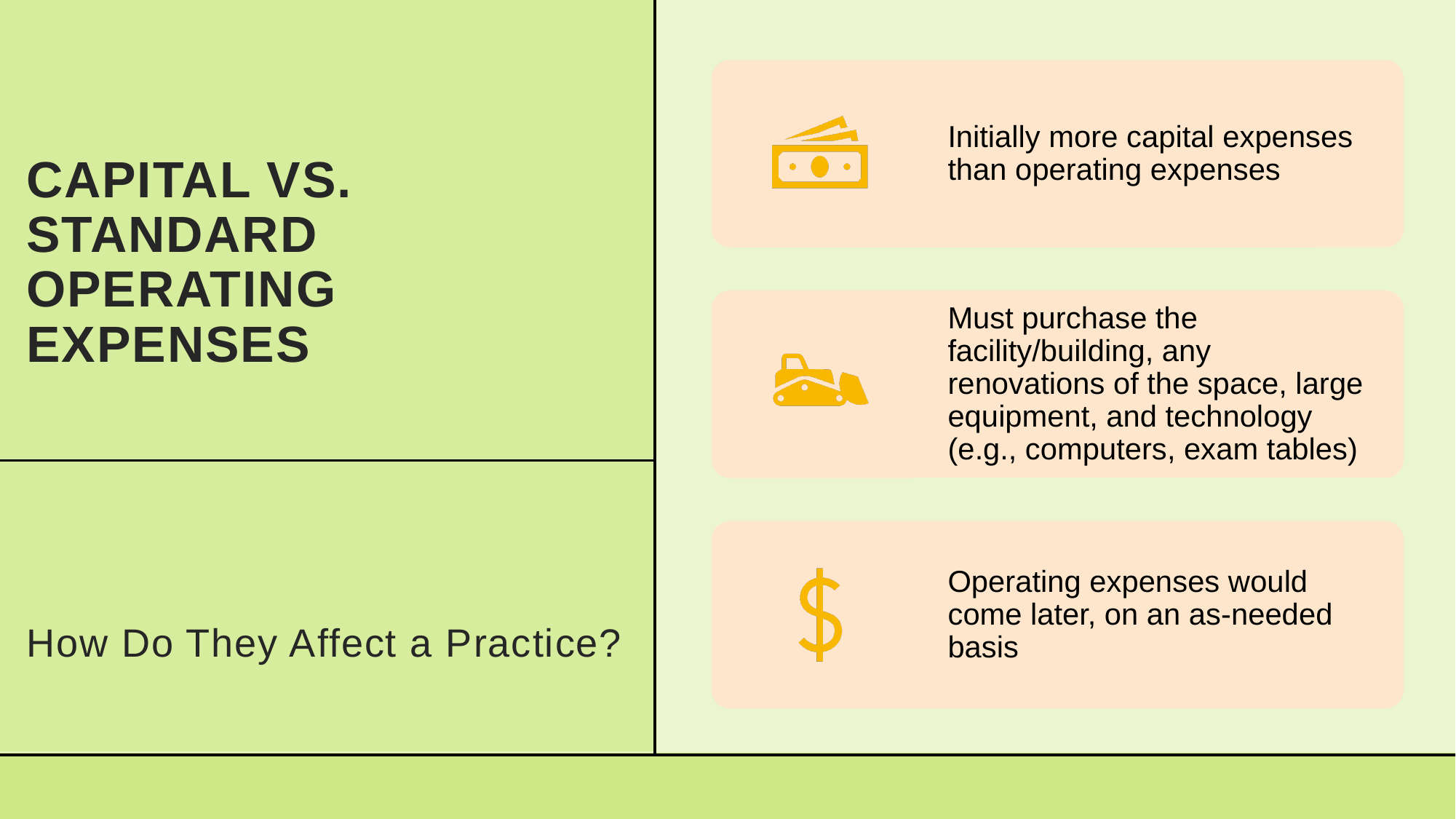

Initially more capital expenses than operating expenses
Must purchase the facility/building, any renovations of the space, large equipment, and technology (e.g., computers, exam tables)
Operating expenses would come later, on an as-needed basis
# Capital vs. standard operating expenses How Do They Affect a Practice?